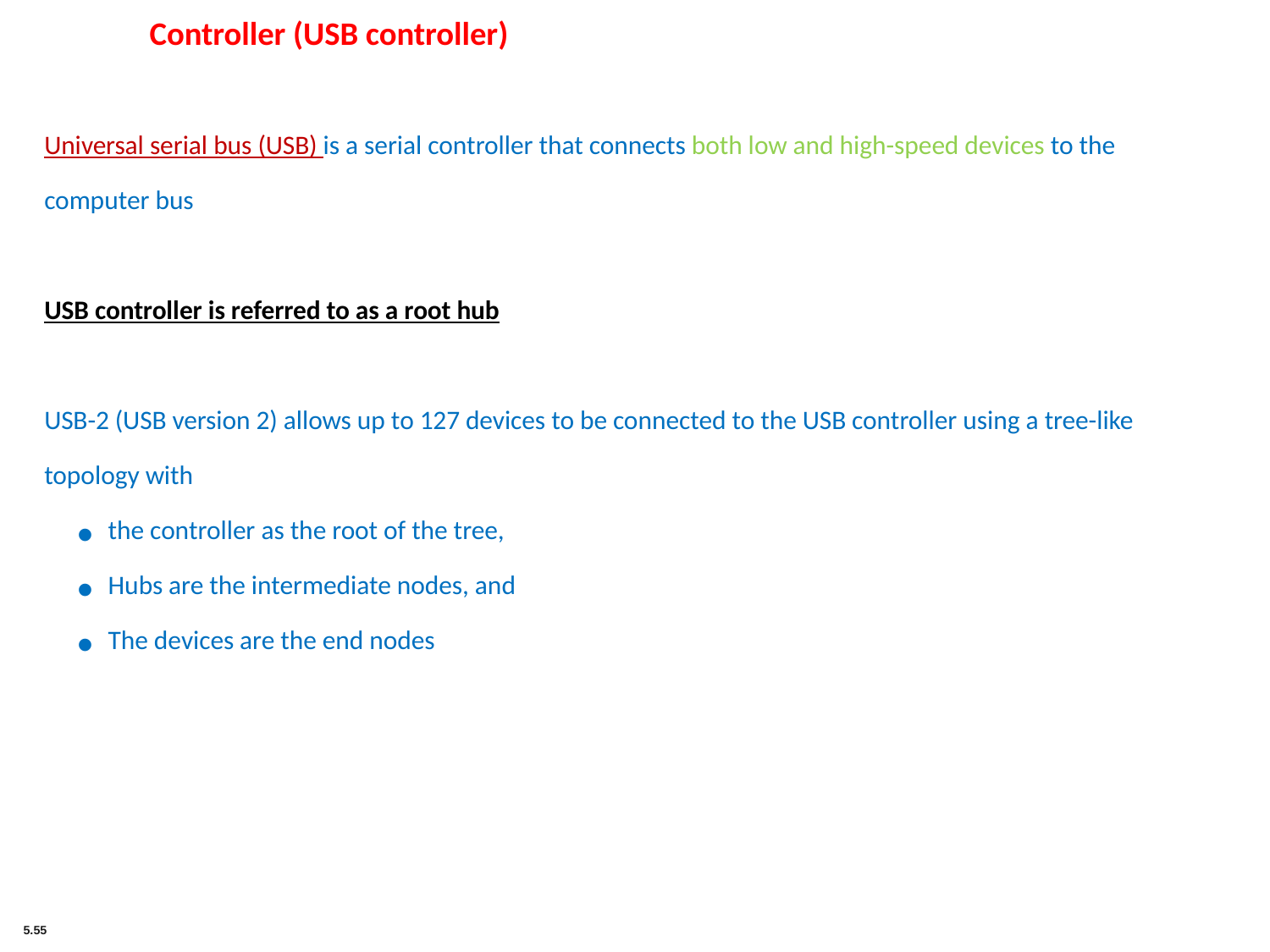

Controller (USB controller)
Universal serial bus (USB) is a serial controller that connects both low and high-speed devices to the computer bus

USB controller is referred to as a root hub

USB-2 (USB version 2) allows up to 127 devices to be connected to the USB controller using a tree-like topology with
the controller as the root of the tree,
Hubs are the intermediate nodes, and
The devices are the end nodes
5.55